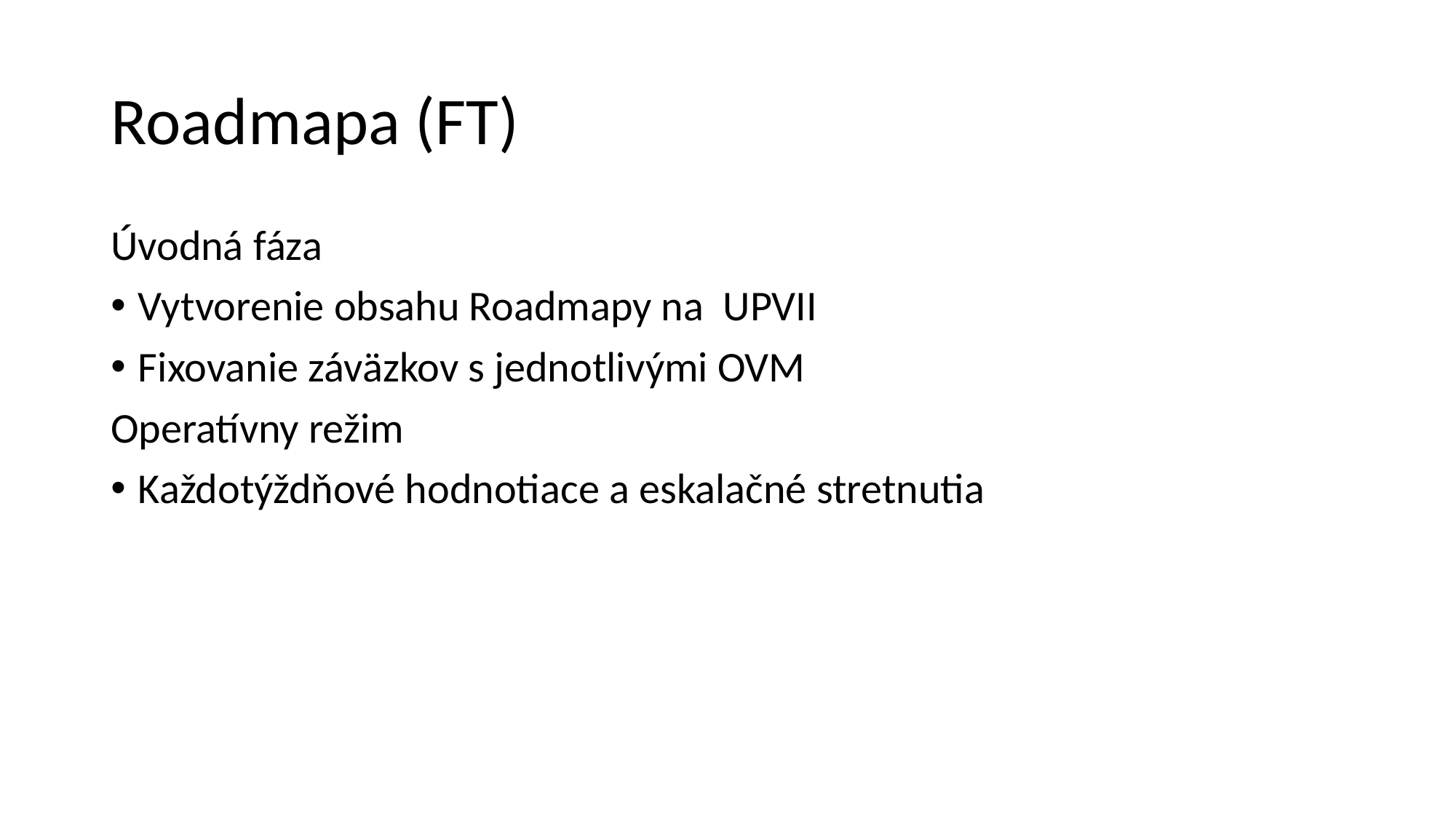

# Roadmapa (FT)
Úvodná fáza
Vytvorenie obsahu Roadmapy na  UPVII
Fixovanie záväzkov s jednotlivými OVM
Operatívny režim
Každotýždňové hodnotiace a eskalačné stretnutia